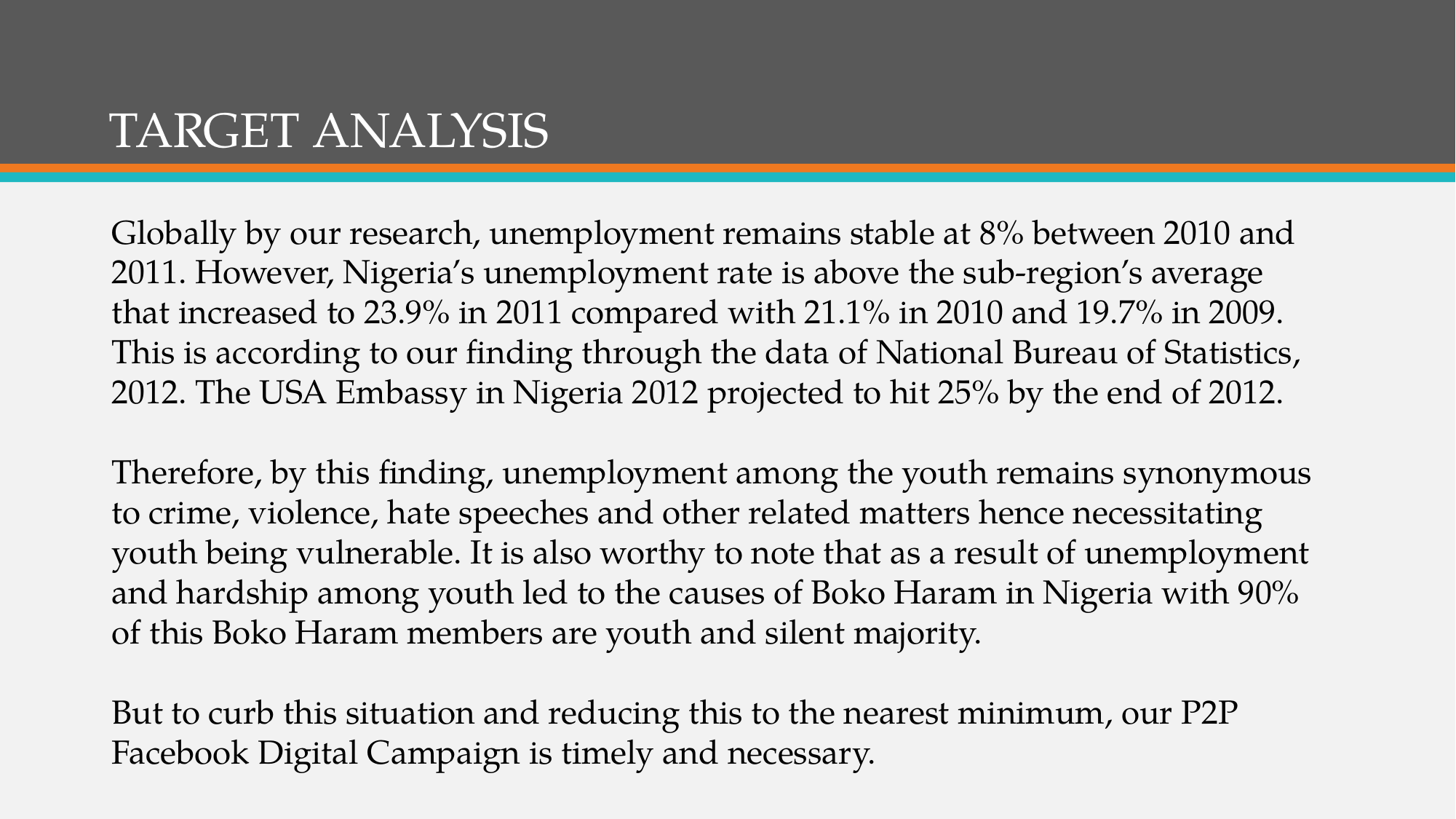

TARGET ANALYSIS
Globally by our research, unemployment remains stable at 8% between 2010 and 2011. However, Nigeria’s unemployment rate is above the sub-region’s average that increased to 23.9% in 2011 compared with 21.1% in 2010 and 19.7% in 2009. This is according to our finding through the data of National Bureau of Statistics, 2012. The USA Embassy in Nigeria 2012 projected to hit 25% by the end of 2012.

Therefore, by this finding, unemployment among the youth remains synonymous to crime, violence, hate speeches and other related matters hence necessitating youth being vulnerable. It is also worthy to note that as a result of unemployment and hardship among youth led to the causes of Boko Haram in Nigeria with 90% of this Boko Haram members are youth and silent majority.

But to curb this situation and reducing this to the nearest minimum, our P2P Facebook Digital Campaign is timely and necessary.